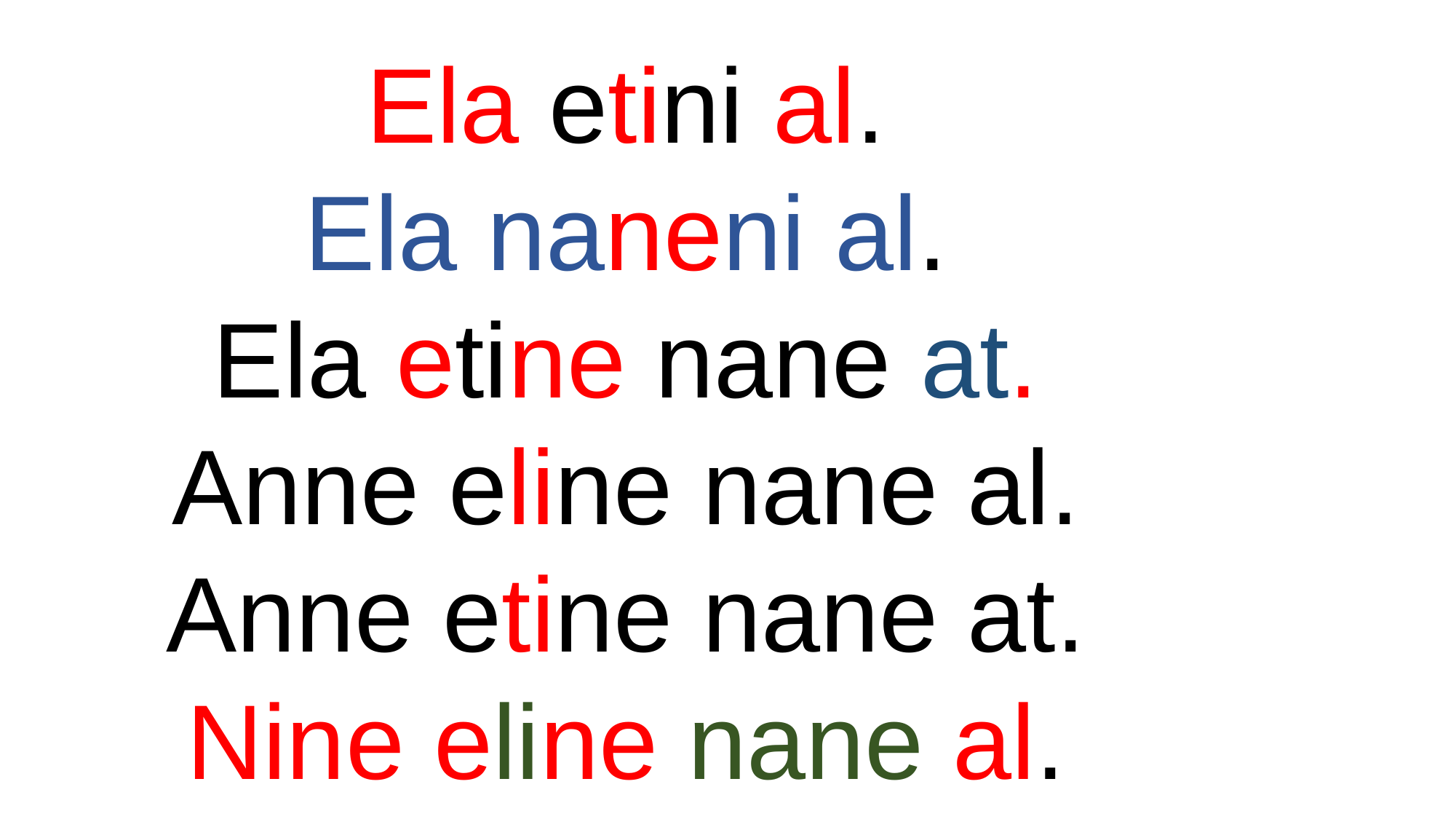

# Ela etini al. Ela naneni al. Ela etine nane at. Anne eline nane al. Anne etine nane at. Nine eline nane al.